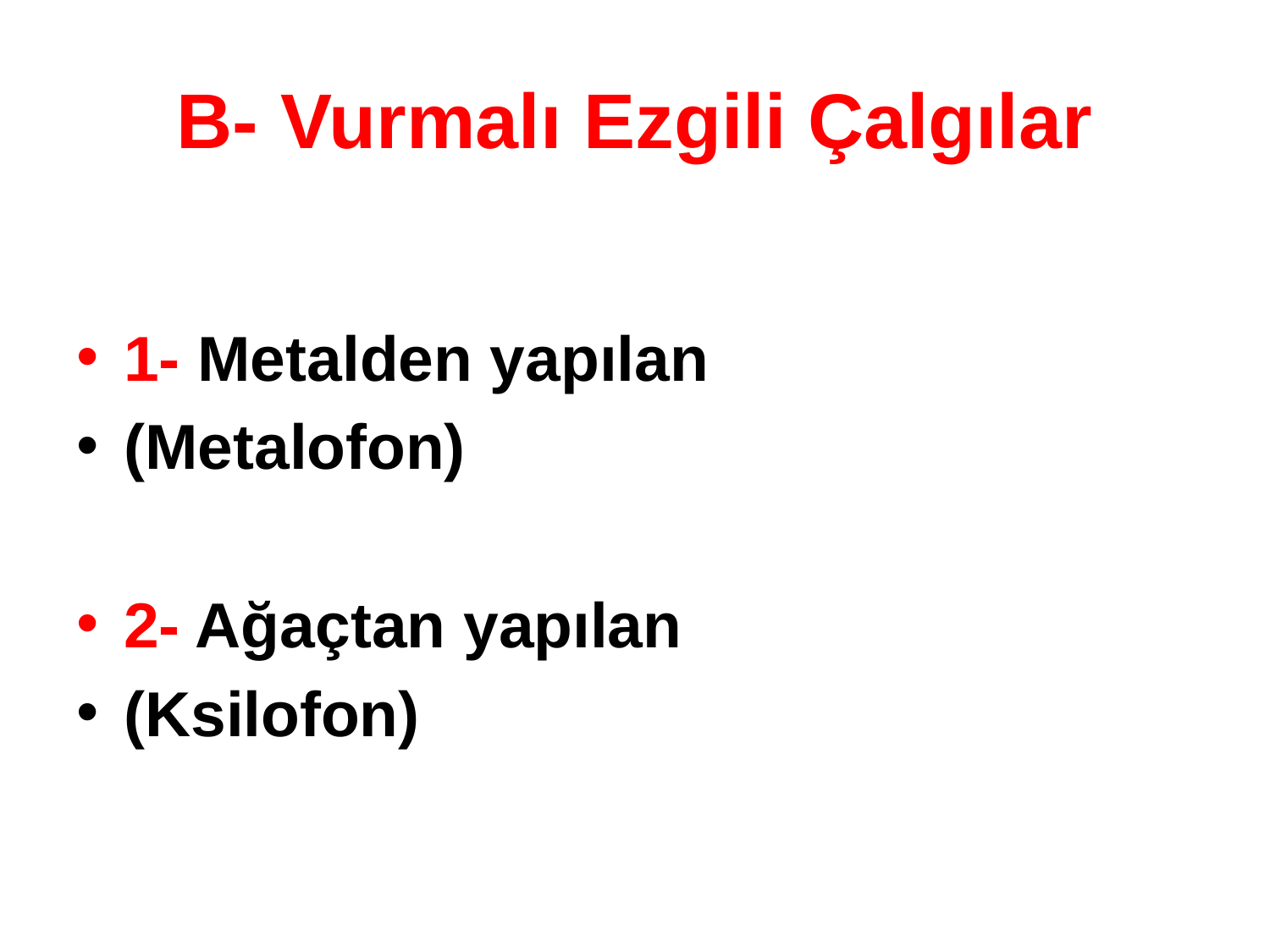

# B- Vurmalı Ezgili Çalgılar

1- Metalden yapılan
(Metalofon)

2- Ağaçtan yapılan
(Ksilofon)